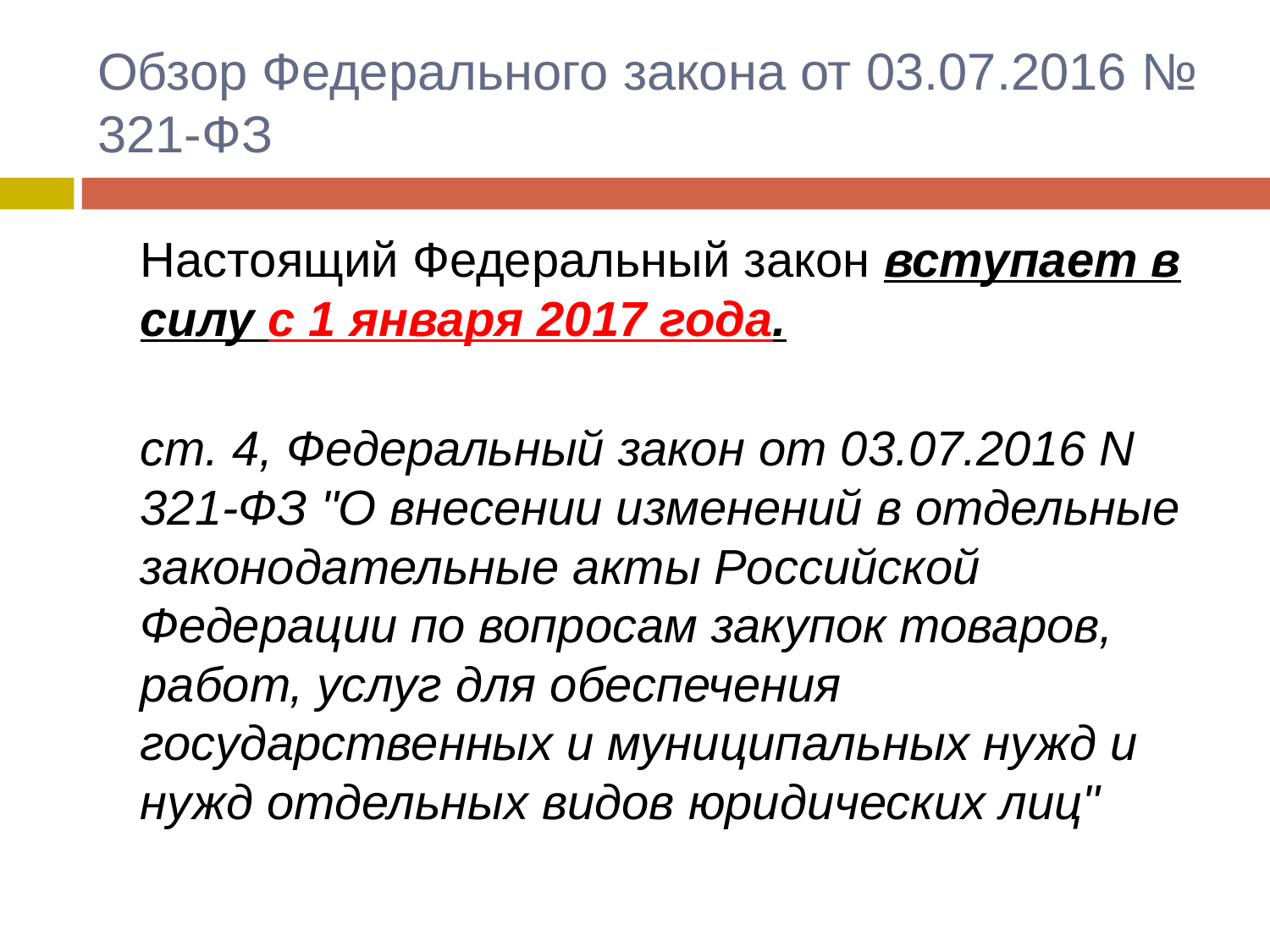

# Обзор Федерального закона от 03.07.2016 № 321-ФЗ
	Настоящий Федеральный закон вступает в силу с 1 января 2017 года.
ст. 4, Федеральный закон от 03.07.2016 N 321-ФЗ "О внесении изменений в отдельные законодательные акты Российской Федерации по вопросам закупок товаров, работ, услуг для обеспечения государственных и муниципальных нужд и нужд отдельных видов юридических лиц"